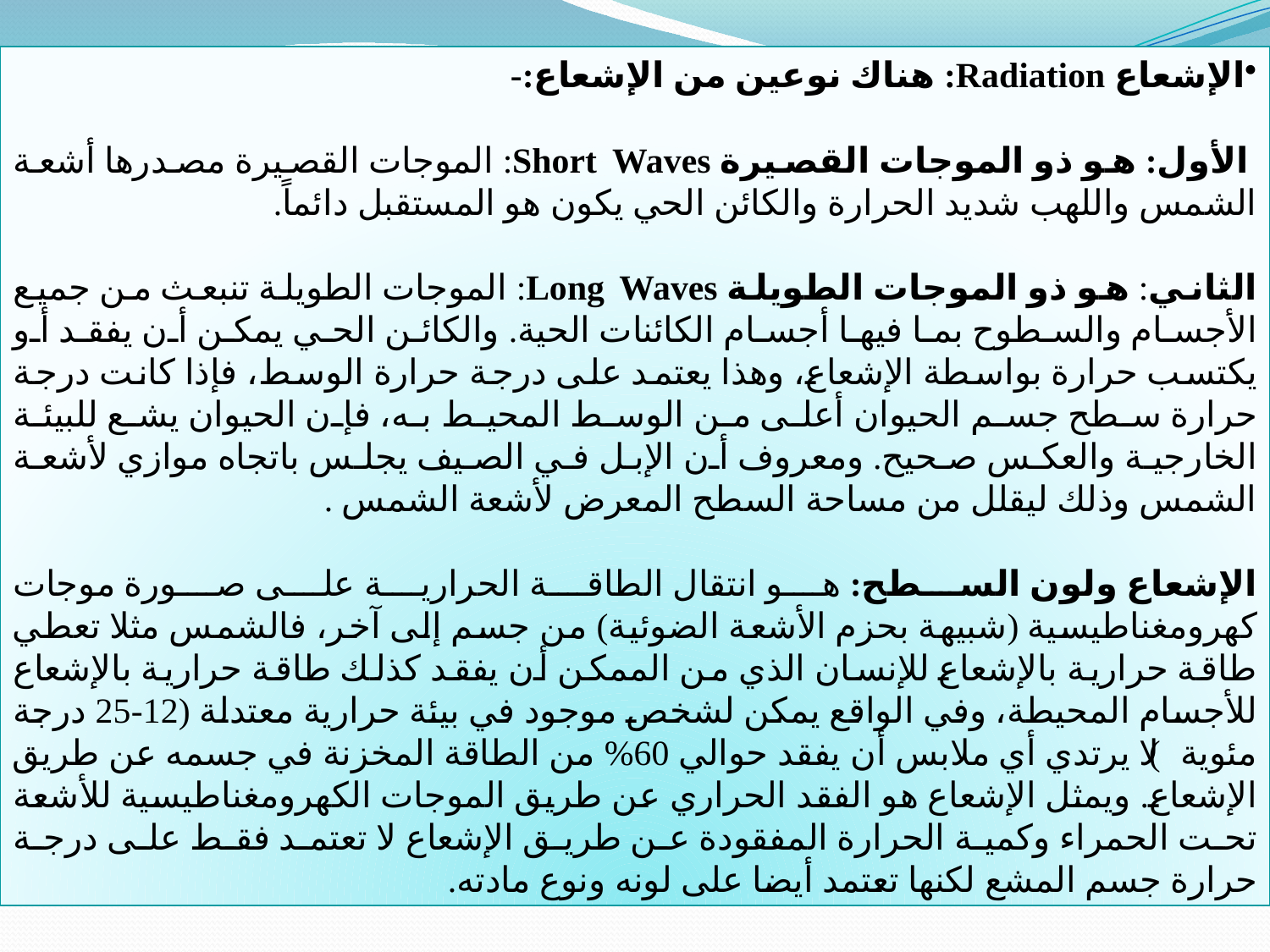

الإشعاع Radiation: هناك نوعین من الإشعاع:-

 الأول: هو ذو الموجات القصیرة Short Waves: الموجات القصیرة مصدرها أشعة الشمس واللهب شدید الحرارة والكائن الحي یكون هو المستقبل دائماً.

الثاني: هو ذو الموجات الطویلة Long Waves: الموجات الطویلة تنبعث من جمیع الأجسام والسطوح بما فیها أجسام الكائنات الحیة. والكائن الحي یمكن أن یفقد أو یكتسب حرارة بواسطة الإشعاع، وهذا یعتمد على درجة حرارة الوسط، فإذا كانت درجة حرارة سطح جسم الحیوان أعلى من الوسط المحیط به، فإن الحیوان یشع للبیئة الخارجیة والعكس صحیح. ومعروف أن الإبل في الصیف یجلس باتجاه موازي لأشعة الشمس وذلك لیقلل من مساحة السطح المعرض لأشعة الشمس .

الإشعاع ولون السطح: هو انتقال الطاقة الحرارية على صورة موجات كهرومغناطيسية (شبيهة بحزم الأشعة الضوئية) من جسم إلى آخر، فالشمس مثلا تعطي طاقة حرارية بالإشعاع للإنسان الذي من الممكن أن يفقد كذلك طاقة حرارية بالإشعاع للأجسام المحيطة، وفي الواقع يمكن لشخص موجود في بيئة حرارية معتدلة (12-25 درجة مئوية) لا يرتدي أي ملابس أن يفقد حوالي 60% من الطاقة المخزنة في جسمه عن طريق الإشعاع. ويمثل الإشعاع هو الفقد الحراري عن طريق الموجات الكهرومغناطيسية للأشعة تحت الحمراء وكمية الحرارة المفقودة عن طريق الإشعاع لا تعتمد فقط على درجة حرارة جسم المشع لكنها تعتمد أيضا على لونه ونوع مادته.